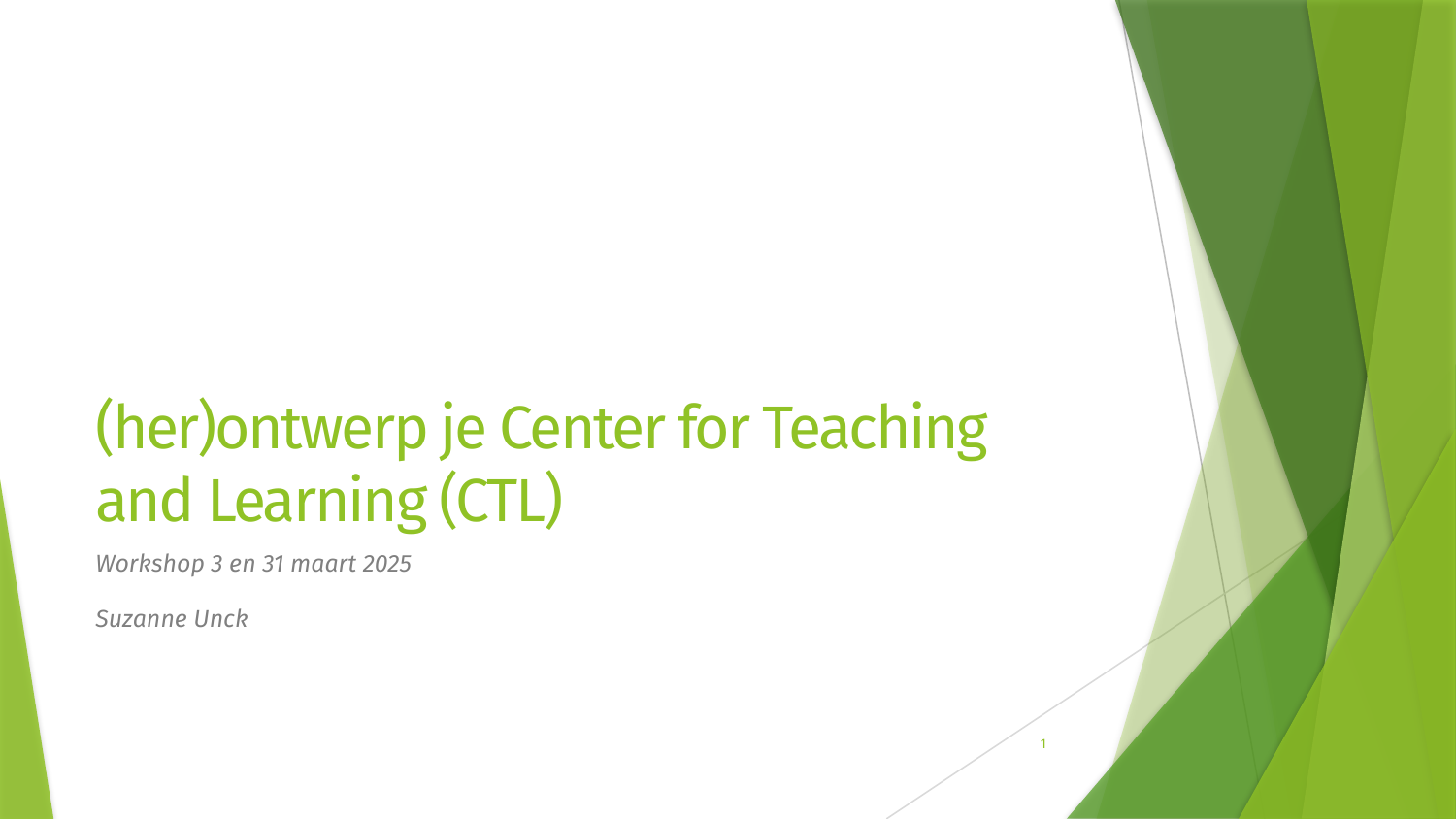

# (her)ontwerp je Center for Teaching and Learning (CTL)
Workshop 3 en 31 maart 2025
Suzanne Unck
1